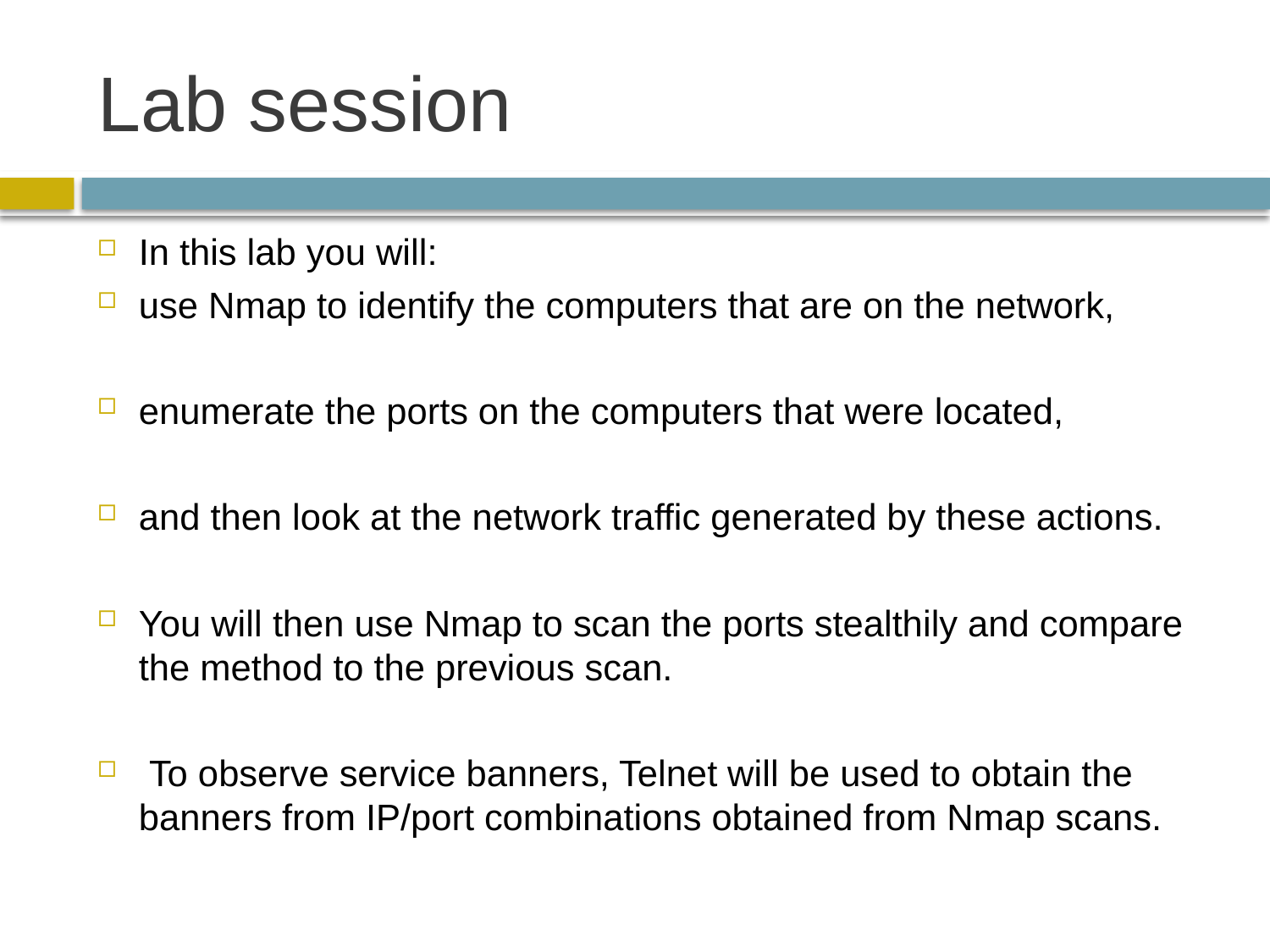

# Lab session
In this lab you will:
use Nmap to identify the computers that are on the network,

enumerate the ports on the computers that were located,

and then look at the network traffic generated by these actions.

You will then use Nmap to scan the ports stealthily and compare the method to the previous scan.

 To observe service banners, Telnet will be used to obtain the banners from IP/port combinations obtained from Nmap scans.